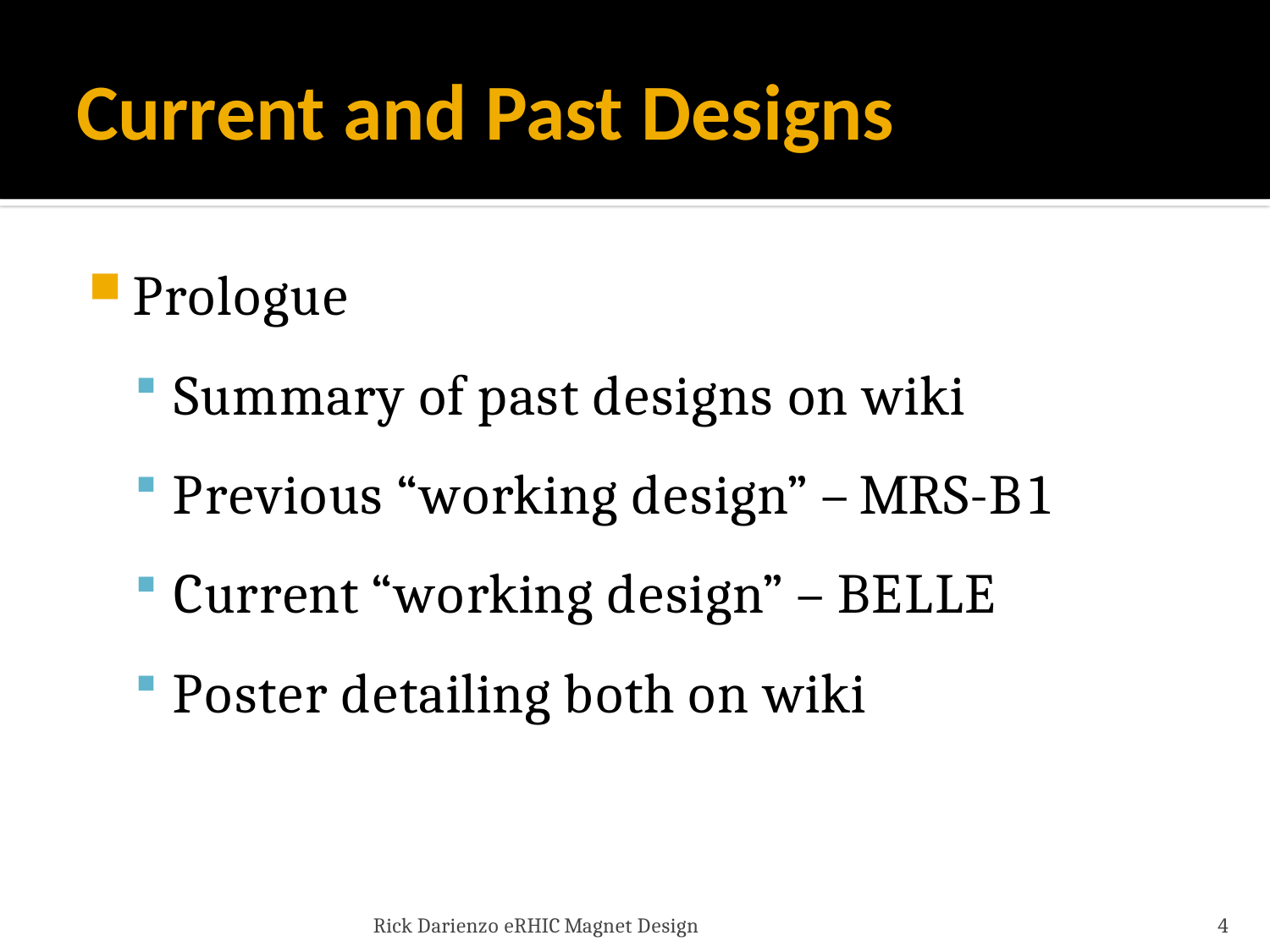

# Current and Past Designs
Prologue
Summary of past designs on wiki
Previous “working design” – MRS-B1
Current “working design” – BELLE
Poster detailing both on wiki
Rick Darienzo eRHIC Magnet Design
4